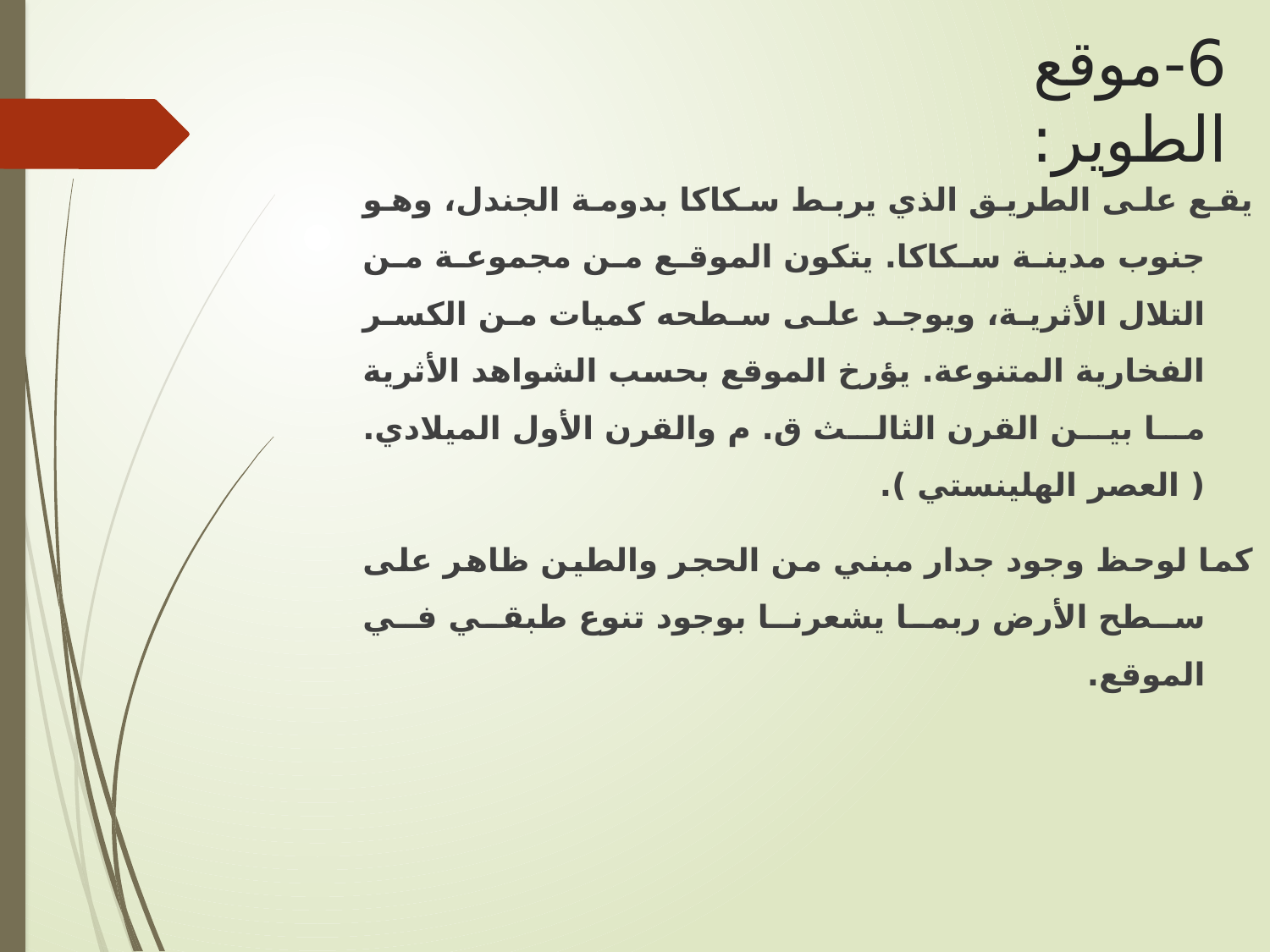

# 6-موقع الطوير:
يقع على الطريق الذي يربط سكاكا بدومة الجندل، وهو جنوب مدينة سكاكا. يتكون الموقع من مجموعة من التلال الأثرية، ويوجد على سطحه كميات من الكسر الفخارية المتنوعة. يؤرخ الموقع بحسب الشواهد الأثرية ما بين القرن الثالث ق. م والقرن الأول الميلادي. ( العصر الهلينستي ).
كما لوحظ وجود جدار مبني من الحجر والطين ظاهر على سطح الأرض ربما يشعرنا بوجود تنوع طبقي في الموقع.